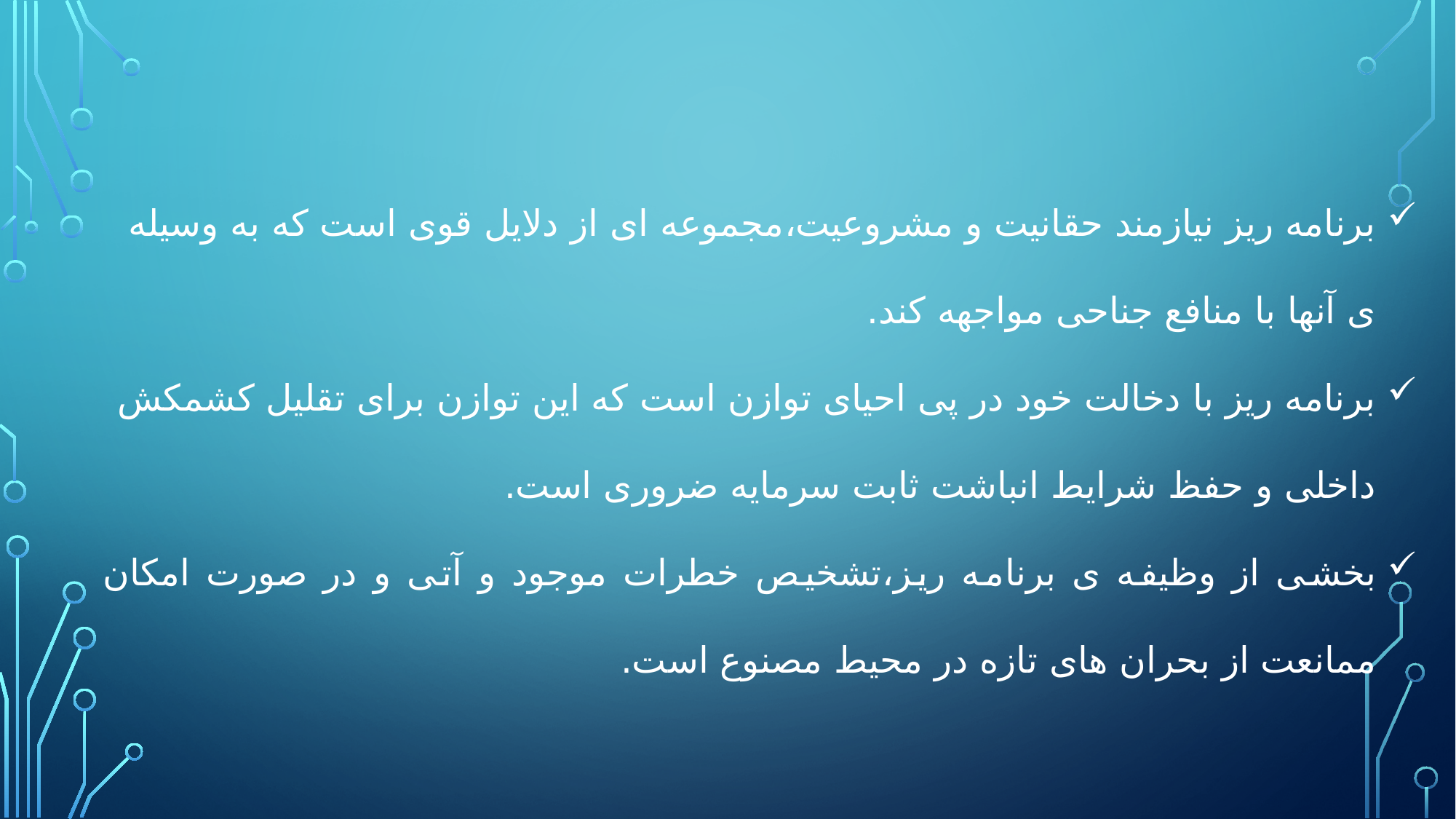

برنامه ریز نیازمند حقانیت و مشروعیت،مجموعه ای از دلایل قوی است که به وسیله ی آنها با منافع جناحی مواجهه کند.
برنامه ریز با دخالت خود در پی احیای توازن است که این توازن برای تقلیل کشمکش داخلی و حفظ شرایط انباشت ثابت سرمایه ضروری است.
بخشی از وظیفه ی برنامه ریز،تشخیص خطرات موجود و آتی و در صورت امکان ممانعت از بحران های تازه در محیط مصنوع است.